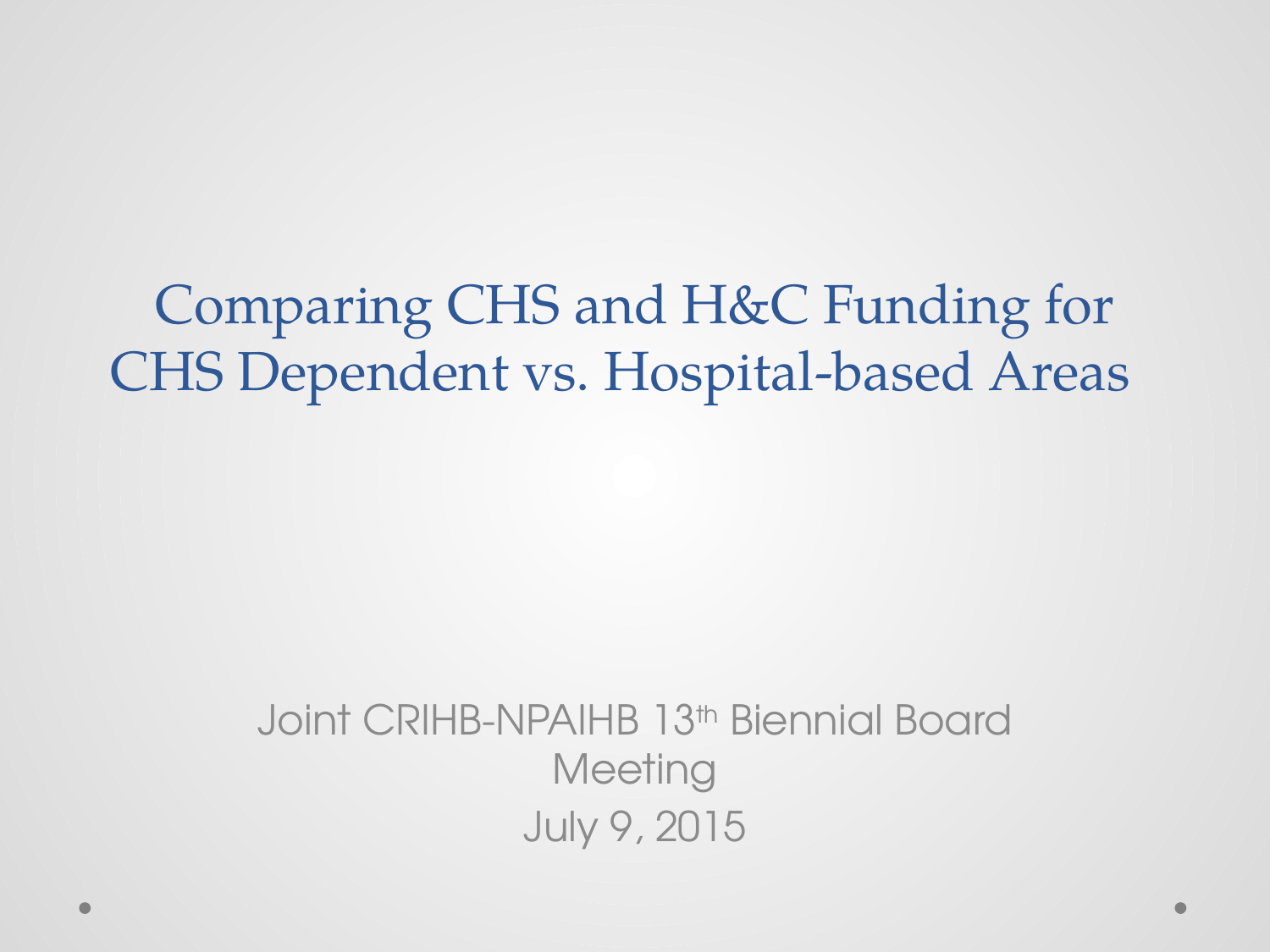

# Comparing CHS and H&C Funding for CHS Dependent vs. Hospital-based Areas
Joint CRIHB-NPAIHB 13th Biennial Board Meeting
July 9, 2015